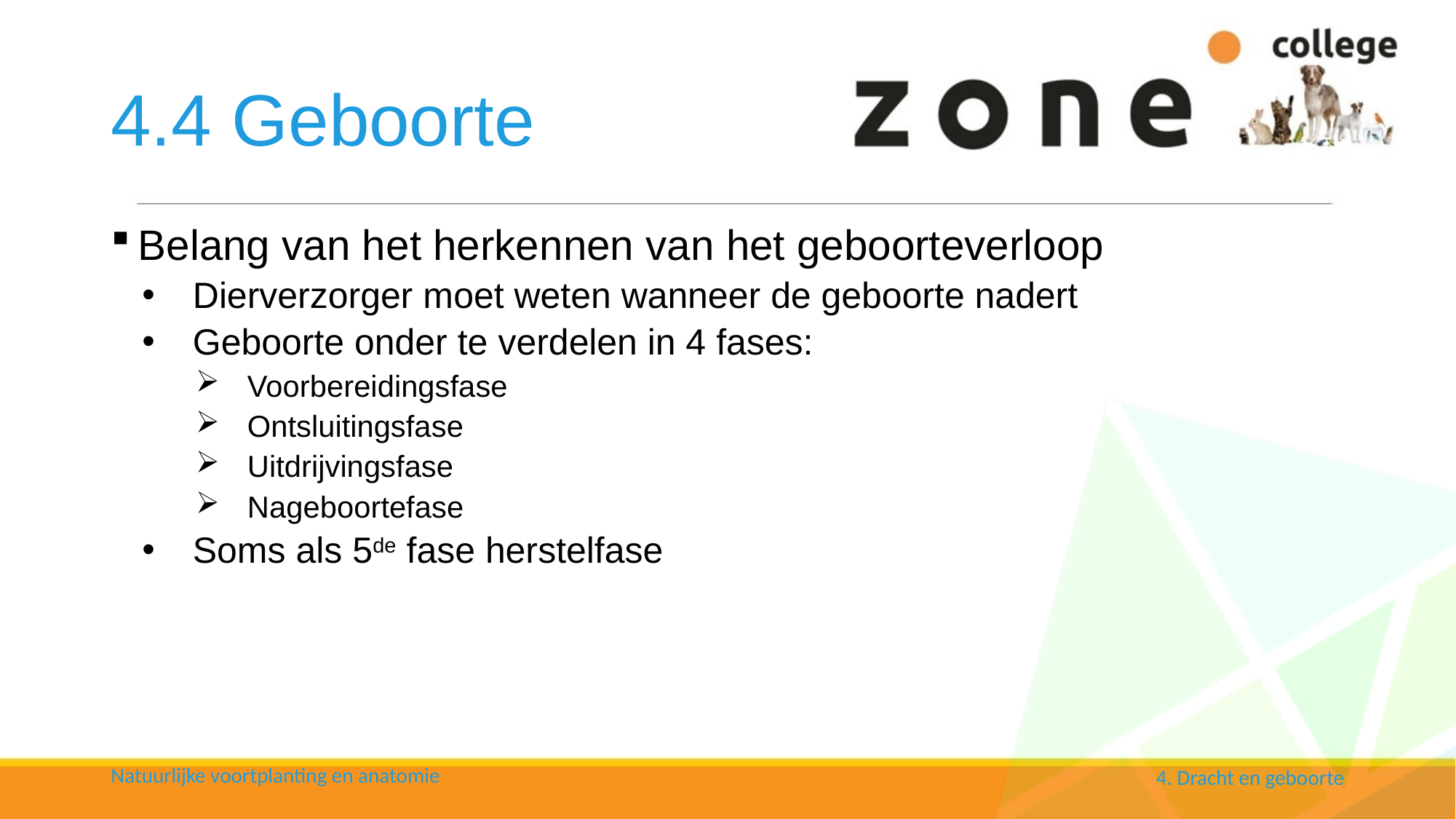

# 4.4 Geboorte
Belang van het herkennen van het geboorteverloop
Dierverzorger moet weten wanneer de geboorte nadert
Geboorte onder te verdelen in 4 fases:
Voorbereidingsfase
Ontsluitingsfase
Uitdrijvingsfase
Nageboortefase
Soms als 5de fase herstelfase

Natuurlijke voortplanting en anatomie
4. Dracht en geboorte